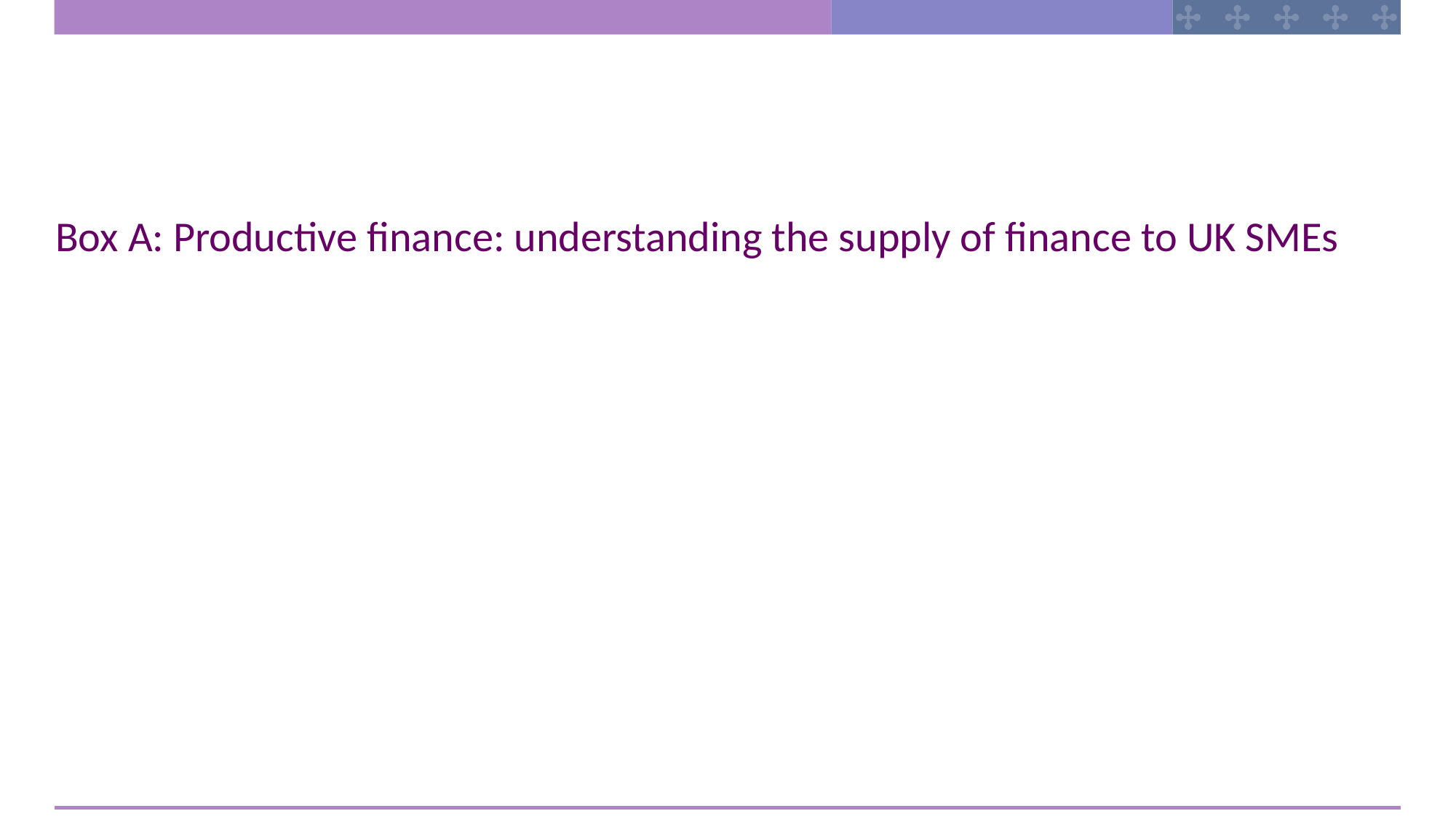

Box A: Productive finance: understanding the supply of finance to UK SMEs